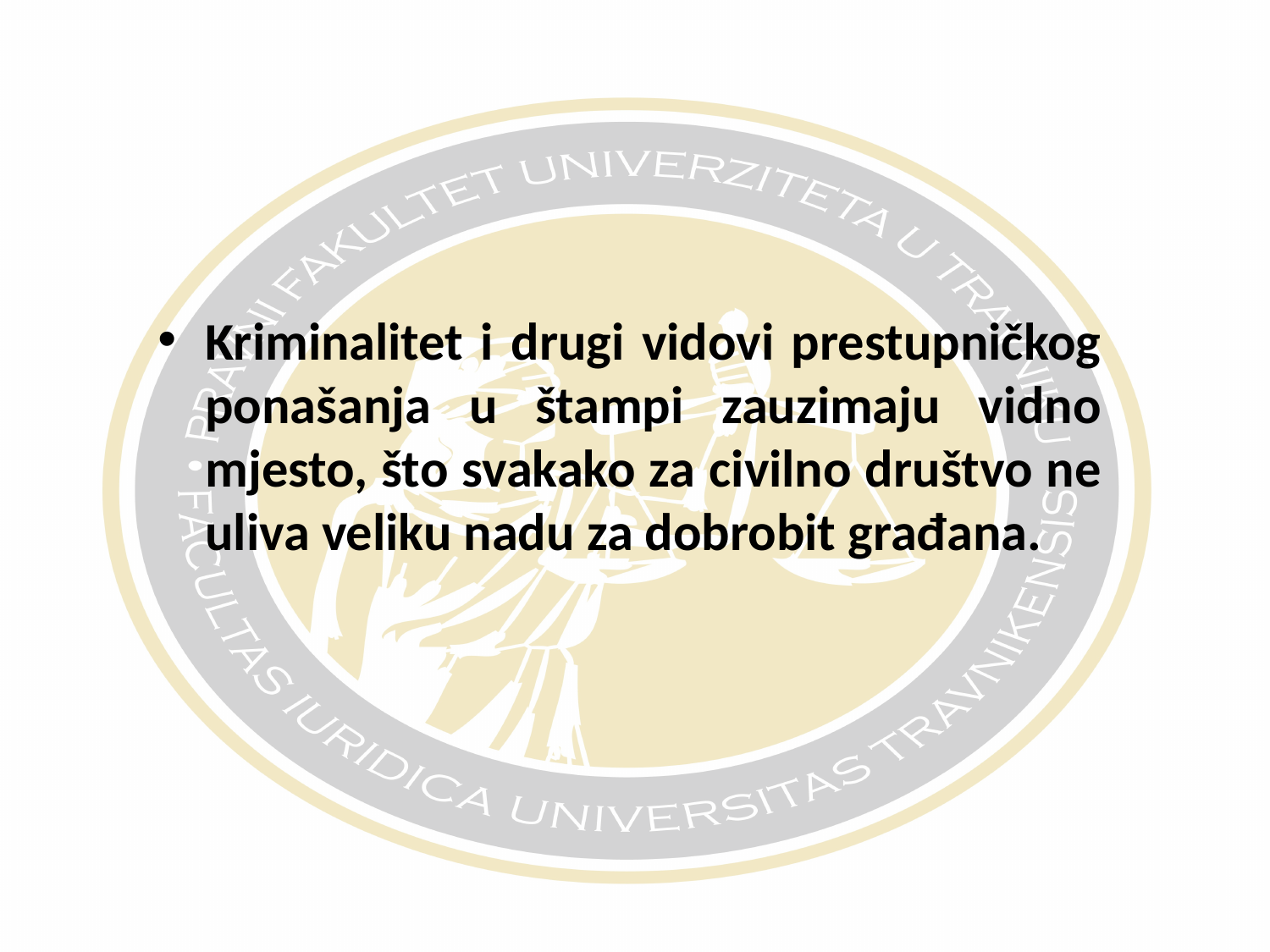

#

Kriminalitet i drugi vidovi prestupničkog ponašanja u štampi zauzimaju vidno mjesto, što svakako za civilno društvo ne uliva veliku nadu za dobrobit građana.